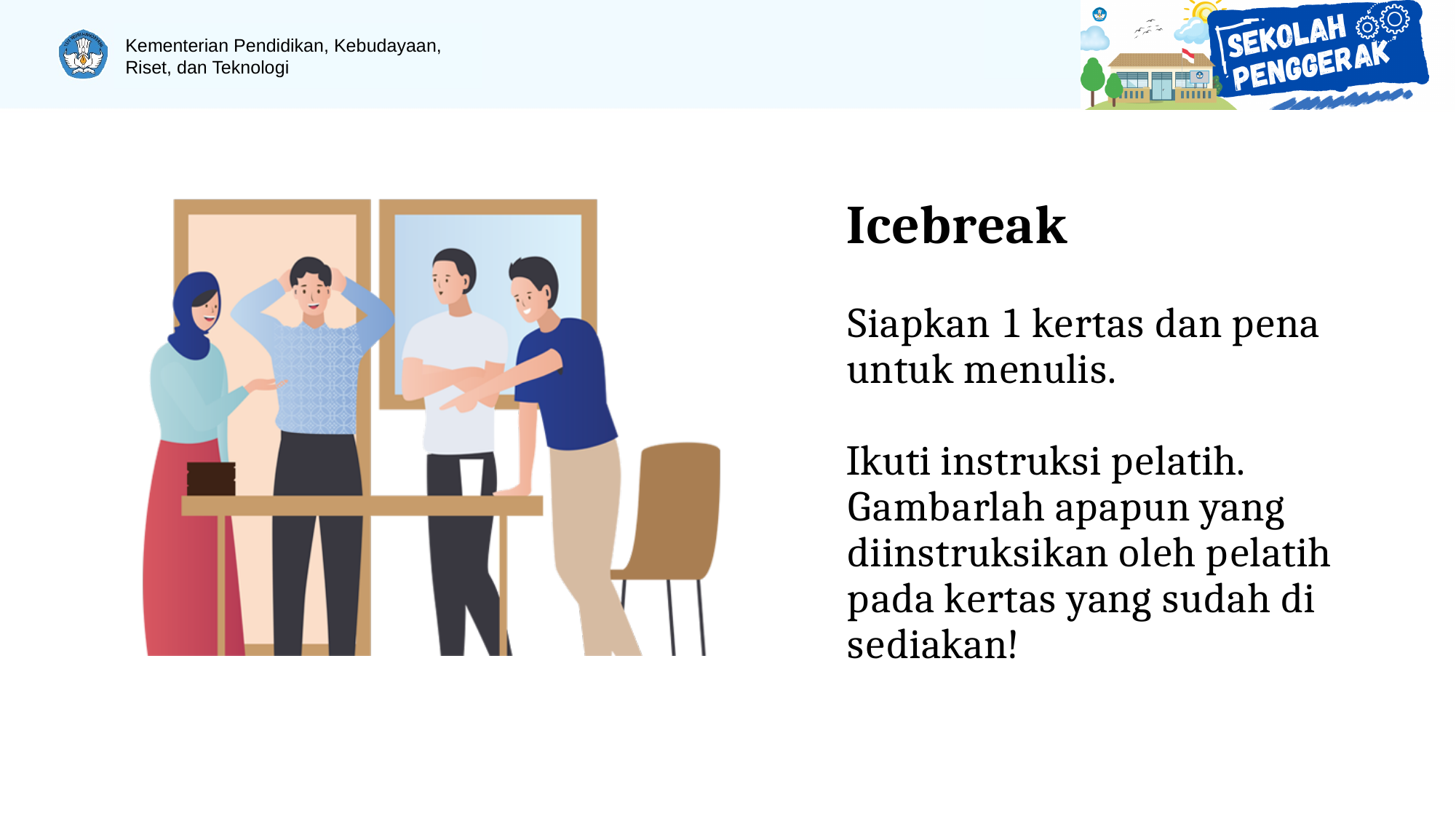

# Icebreak Siapkan 1 kertas dan pena untuk menulis.
Ikuti instruksi pelatih. Gambarlah apapun yang diinstruksikan oleh pelatih pada kertas yang sudah di sediakan!